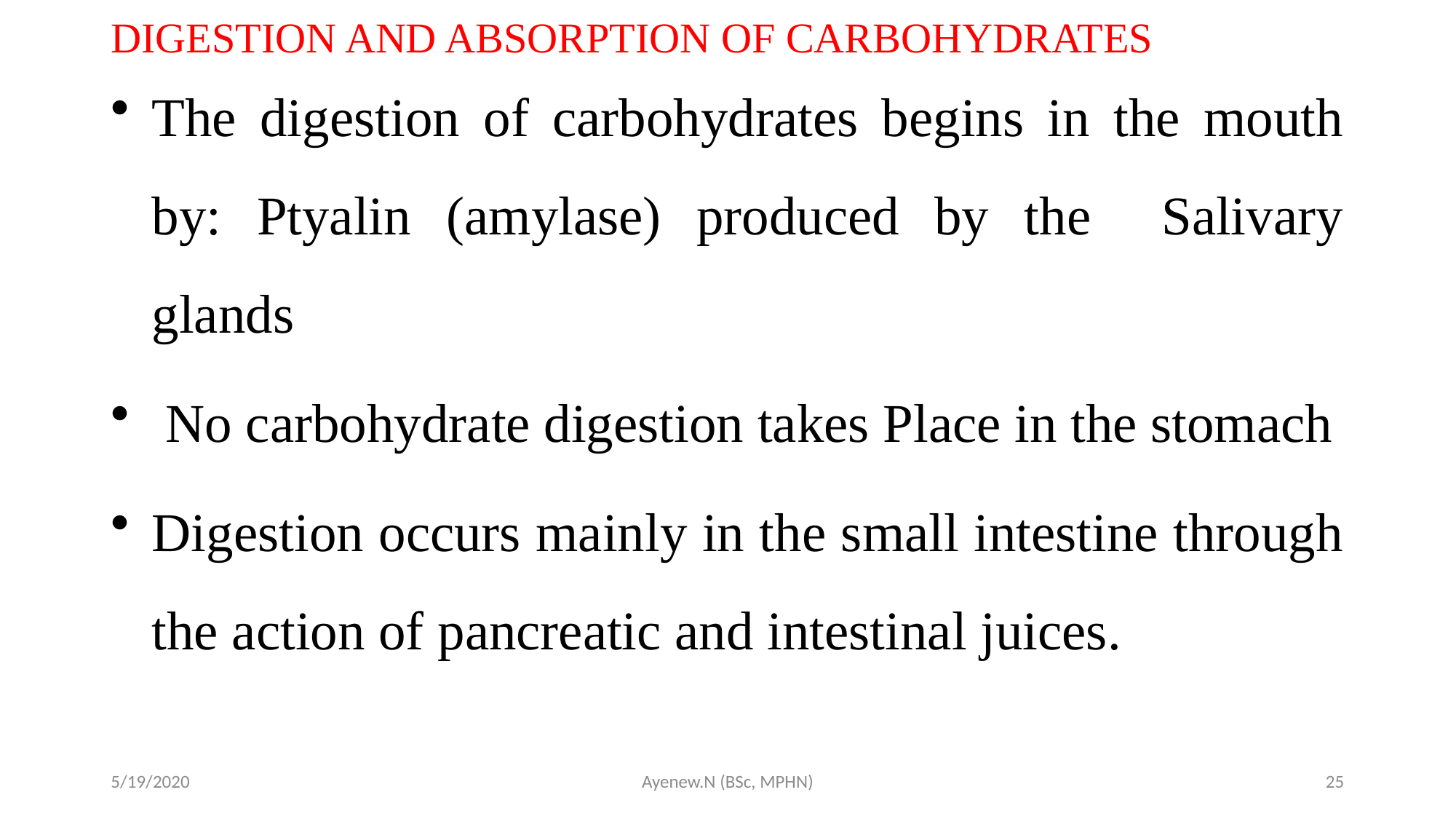

# DIGESTION AND ABSORPTION OF CARBOHYDRATES
The digestion of carbohydrates begins in the mouth by: Ptyalin (amylase) produced by the  Salivary glands
 No carbohydrate digestion takes Place in the stomach
Digestion occurs mainly in the small intestine through the action of pancreatic and intestinal juices.

5/19/2020
Ayenew.N (BSc, MPHN)
25